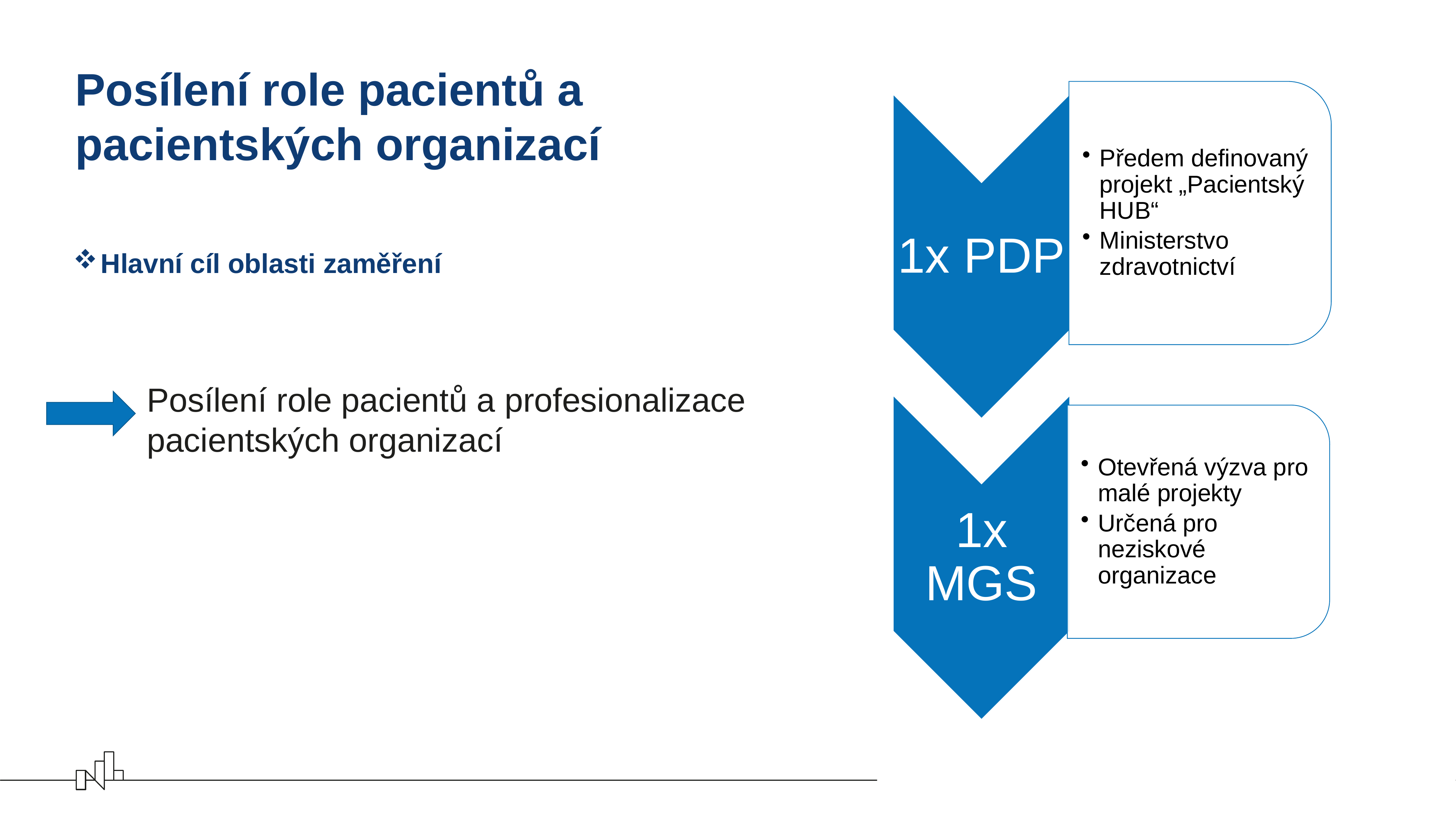

# Posílení role pacientů a pacientských organizací
1x PDP
Předem definovaný projekt „Pacientský HUB“
Ministerstvo zdravotnictví
1x MGS
Otevřená výzva pro malé projekty
Určená pro neziskové organizace
Hlavní cíl oblasti zaměření

Posílení role pacientů a profesionalizace pacientských organizací